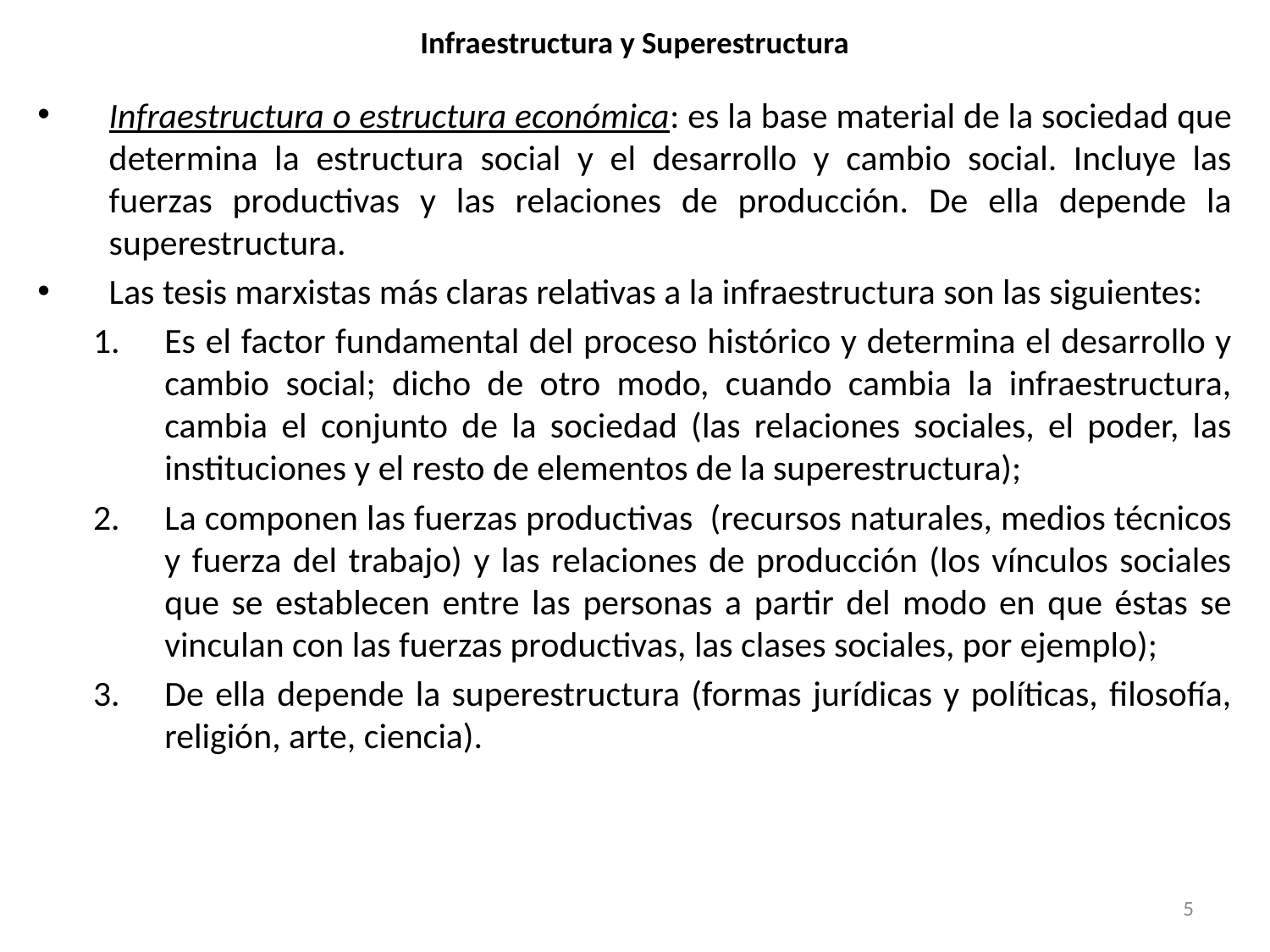

# Infraestructura y Superestructura
Infraestructura o estructura económica: es la base material de la sociedad que determina la estructura social y el desarrollo y cambio social. Incluye las fuerzas productivas y las relaciones de producción. De ella depende la superestructura.
Las tesis marxistas más claras relativas a la infraestructura son las siguientes:
Es el factor fundamental del proceso histórico y determina el desarrollo y cambio social; dicho de otro modo, cuando cambia la infraestructura, cambia el conjunto de la sociedad (las relaciones sociales, el poder, las instituciones y el resto de elementos de la superestructura);
La componen las fuerzas productivas  (recursos naturales, medios técnicos y fuerza del trabajo) y las relaciones de producción (los vínculos sociales que se establecen entre las personas a partir del modo en que éstas se vinculan con las fuerzas productivas, las clases sociales, por ejemplo);
De ella depende la superestructura (formas jurídicas y políticas, filosofía, religión, arte, ciencia).

5